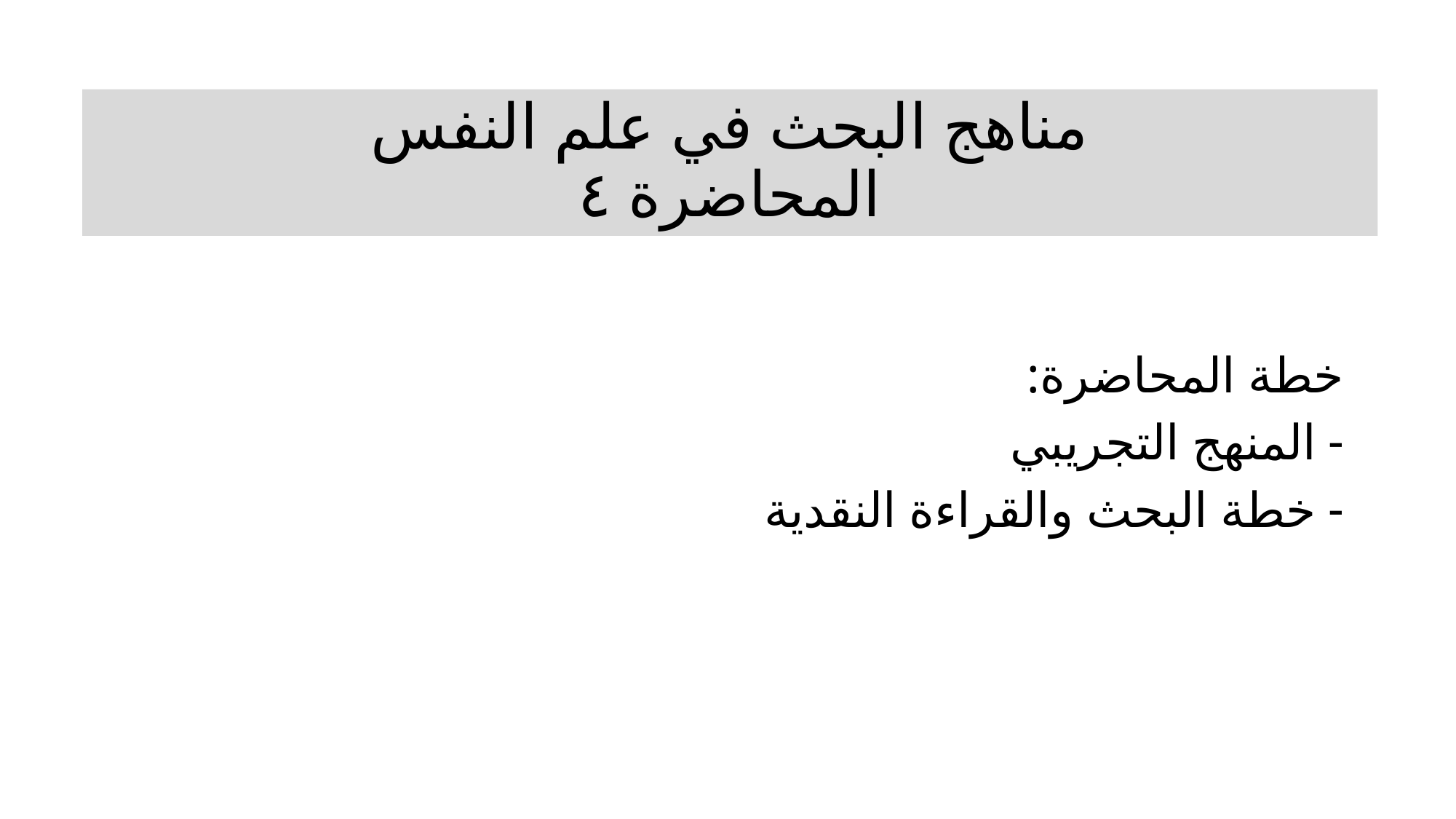

# مناهج البحث في علم النفس المحاضرة ٤

خطة المحاضرة:
المنهج التجريبي
خطة البحث والقراءة النقدية